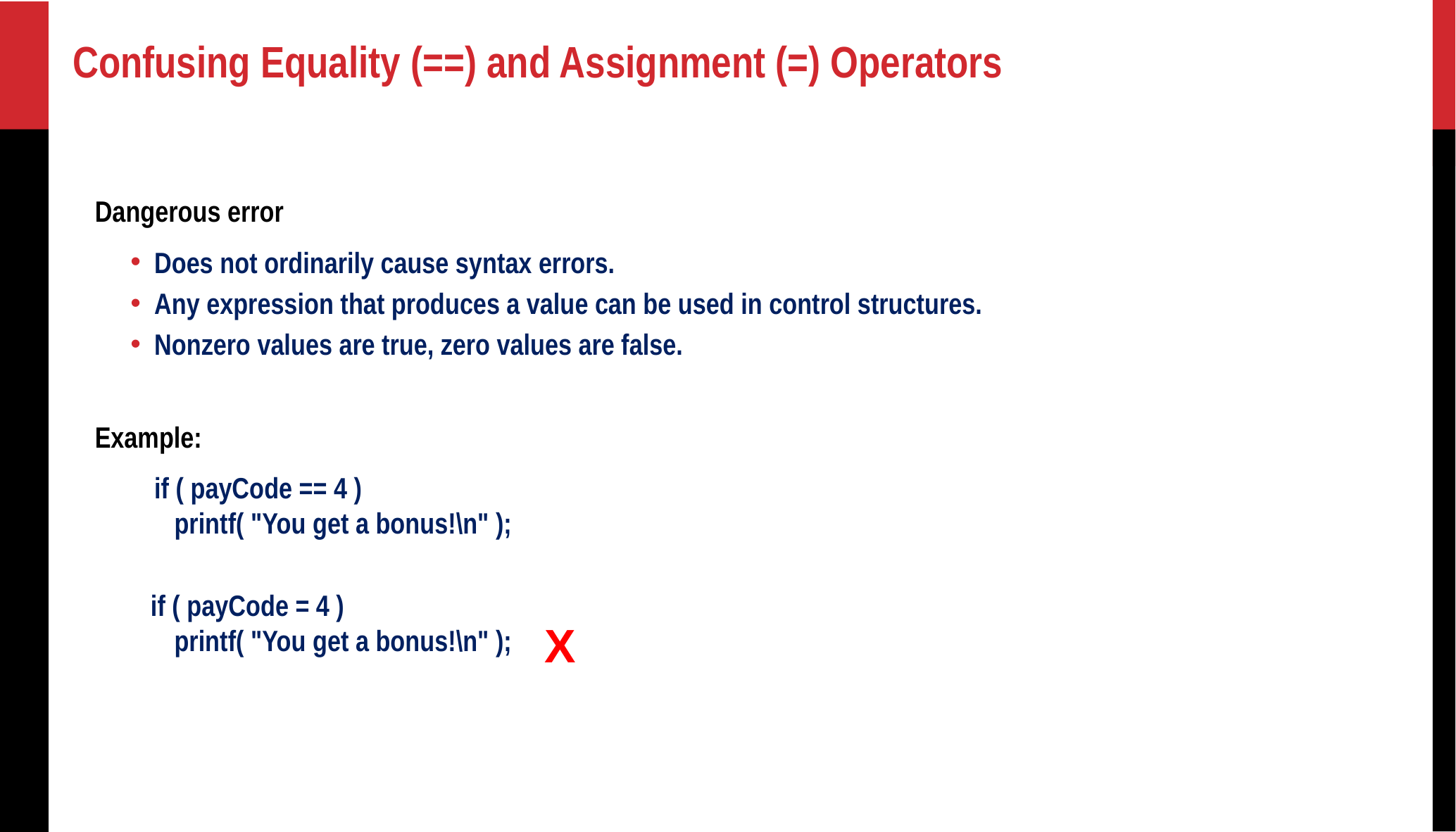

# Confusing Equality (==) and Assignment (=) Operators
Dangerous error
Does not ordinarily cause syntax errors.
Any expression that produces a value can be used in control structures.
Nonzero values are true, zero values are false.

Example:
	if ( payCode == 4 )
   printf( "You get a bonus!\n" );

   if ( payCode = 4 )
   printf( "You get a bonus!\n" );

X